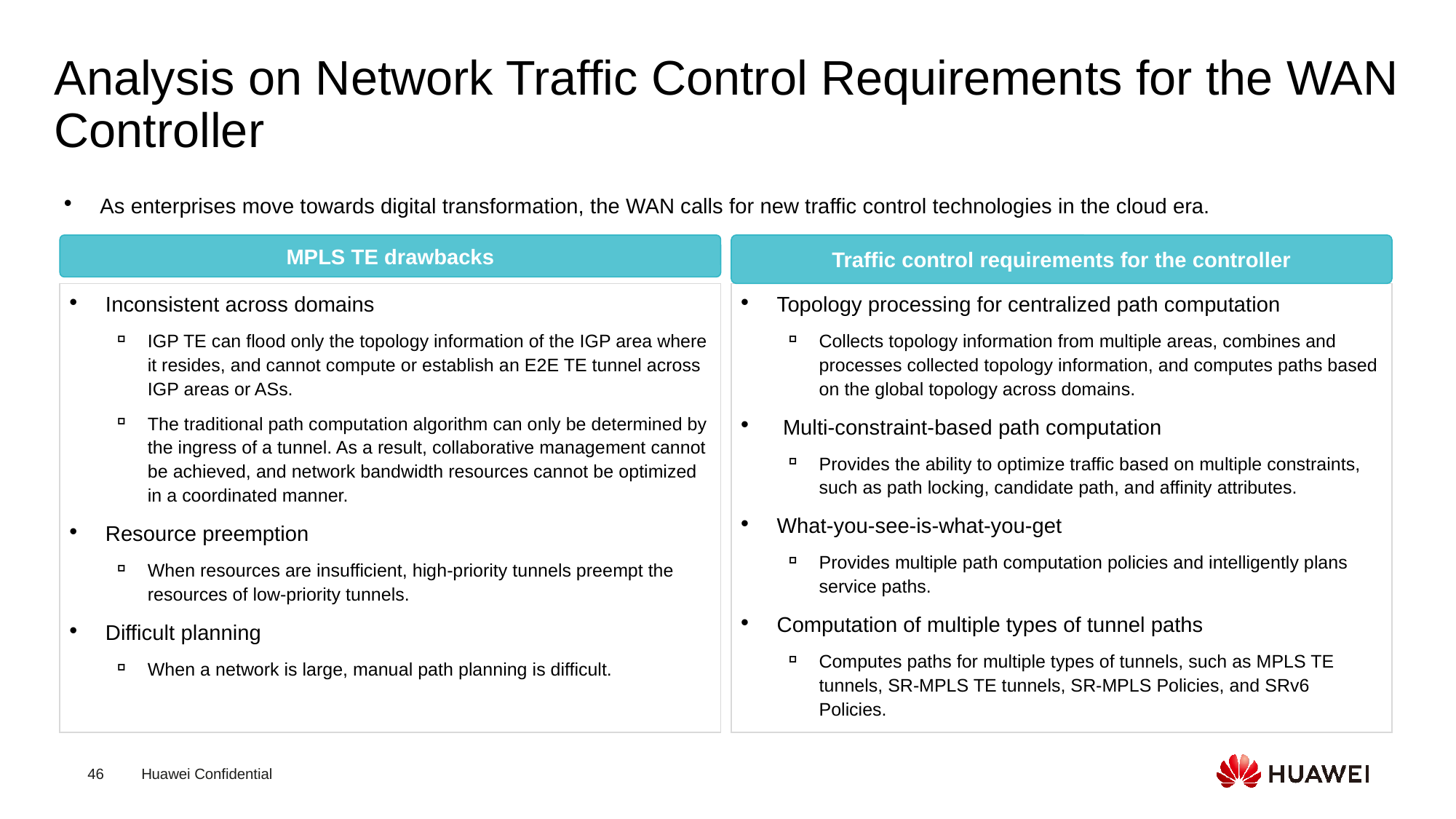

# Analysis on Network Traffic Control Requirements for the WAN Controller
As enterprises move towards digital transformation, the WAN calls for new traffic control technologies in the cloud era.
MPLS TE drawbacks
Traffic control requirements for the controller
Inconsistent across domains
IGP TE can flood only the topology information of the IGP area where it resides, and cannot compute or establish an E2E TE tunnel across IGP areas or ASs.
The traditional path computation algorithm can only be determined by the ingress of a tunnel. As a result, collaborative management cannot be achieved, and network bandwidth resources cannot be optimized in a coordinated manner.
Resource preemption
When resources are insufficient, high-priority tunnels preempt the resources of low-priority tunnels.
Difficult planning
When a network is large, manual path planning is difficult.

Topology processing for centralized path computation
Collects topology information from multiple areas, combines and processes collected topology information, and computes paths based on the global topology across domains.
 Multi-constraint-based path computation
Provides the ability to optimize traffic based on multiple constraints, such as path locking, candidate path, and affinity attributes.
What-you-see-is-what-you-get
Provides multiple path computation policies and intelligently plans service paths.
Computation of multiple types of tunnel paths
Computes paths for multiple types of tunnels, such as MPLS TE tunnels, SR-MPLS TE tunnels, SR-MPLS Policies, and SRv6 Policies.